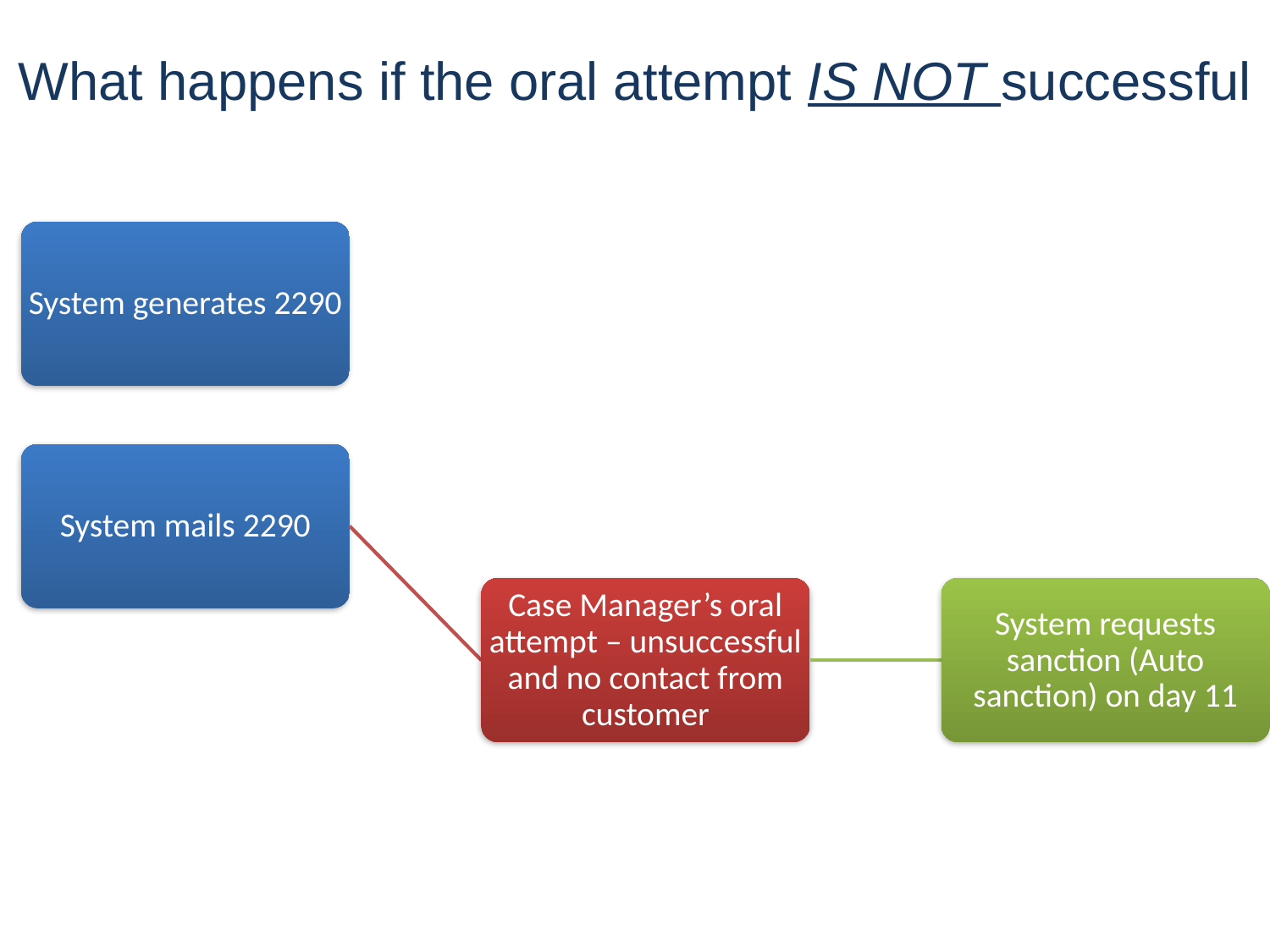

# What happens if the oral attempt IS NOT successful
System generates 2290
System mails 2290

Case Manager’s oral attempt – unsuccessful and no contact from customer

System requests sanction (Auto sanction) on day 11